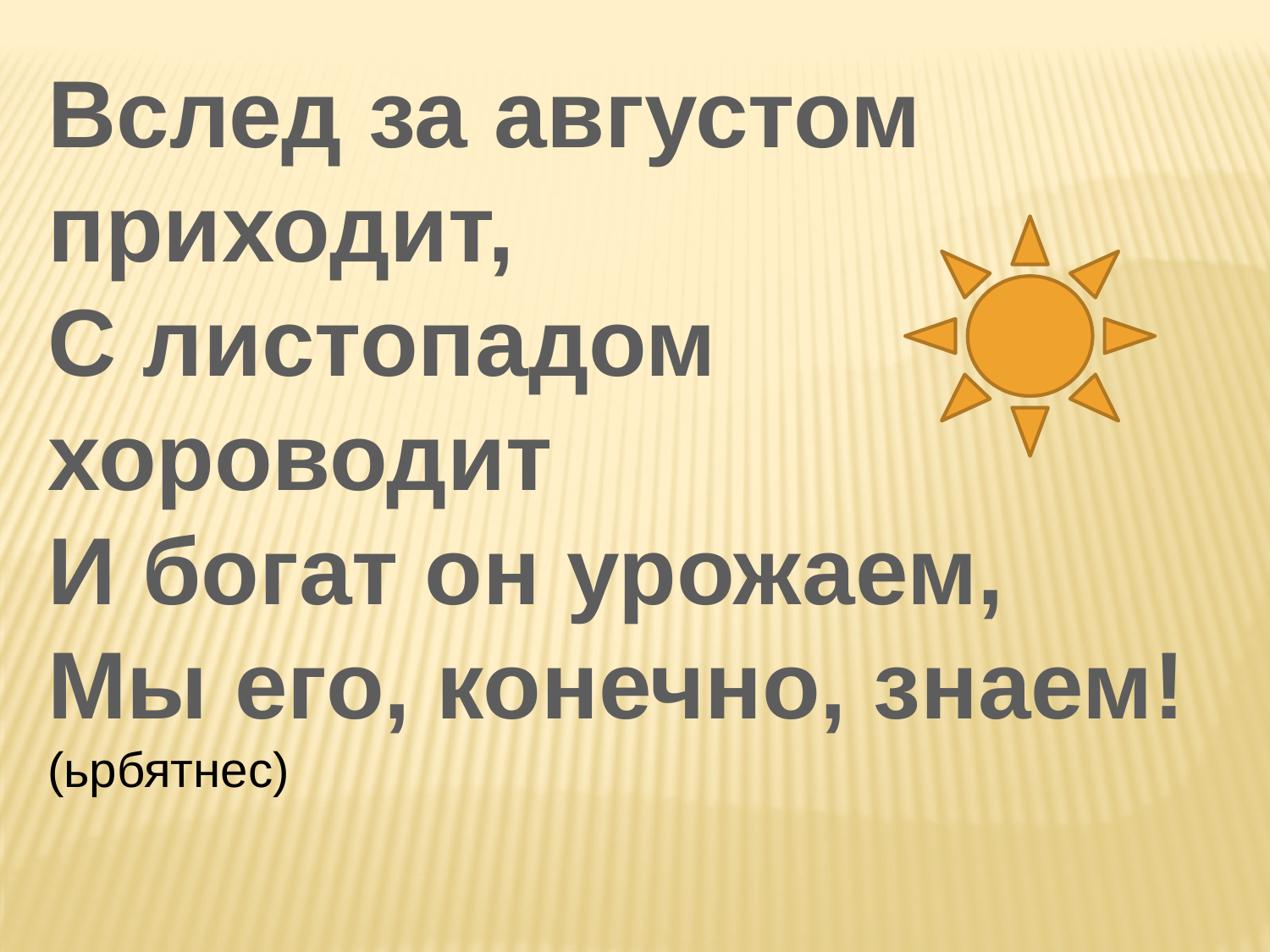

Вслед за августом приходит,
С листопадом хороводит
И богат он урожаем,
Мы его, конечно, знаем!
(ьрбятнес)